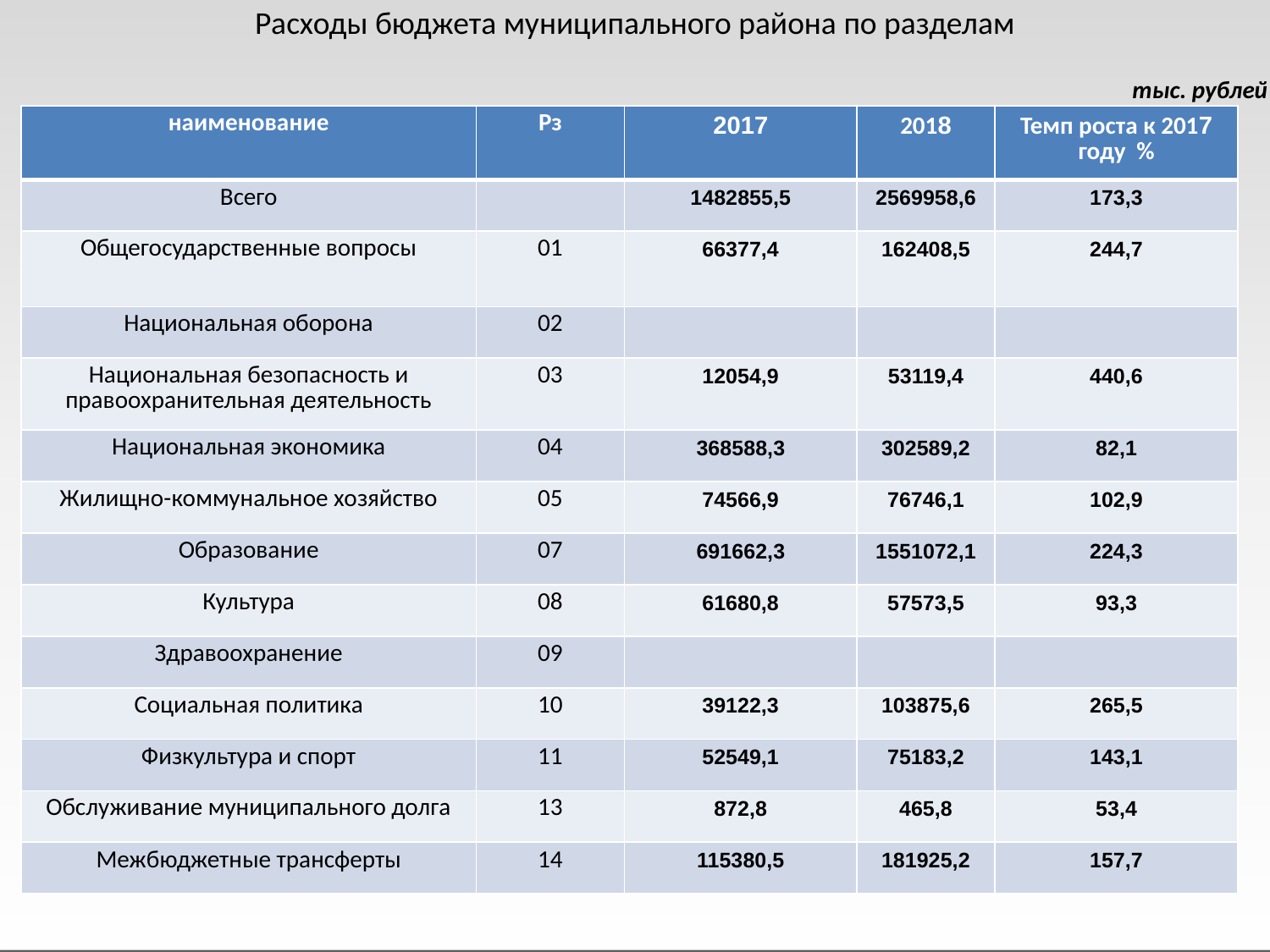

Расходы бюджета муниципального района по разделам
тыс. рублей
| наименование | Рз | 2017 | 2018 | Темп роста к 2017 году % |
| --- | --- | --- | --- | --- |
| Всего |  | 1482855,5 | 2569958,6 | 173,3 |
| Общегосударственные вопросы | 01 | 66377,4 | 162408,5 | 244,7 |
| Национальная оборона | 02 |  |  |  |
| Национальная безопасность и правоохранительная деятельность | 03 | 12054,9 | 53119,4 | 440,6 |
| Национальная экономика | 04 | 368588,3 | 302589,2 | 82,1 |
| Жилищно-коммунальное хозяйство | 05 | 74566,9 | 76746,1 | 102,9 |
| Образование | 07 | 691662,3 | 1551072,1 | 224,3 |
| Культура | 08 | 61680,8 | 57573,5 | 93,3 |
| Здравоохранение | 09 |  |  |  |
| Социальная политика | 10 | 39122,3 | 103875,6 | 265,5 |
| Физкультура и спорт | 11 | 52549,1 | 75183,2 | 143,1 |
| Обслуживание муниципального долга | 13 | 872,8 | 465,8 | 53,4 |
| Межбюджетные трансферты | 14 | 115380,5 | 181925,2 | 157,7 |